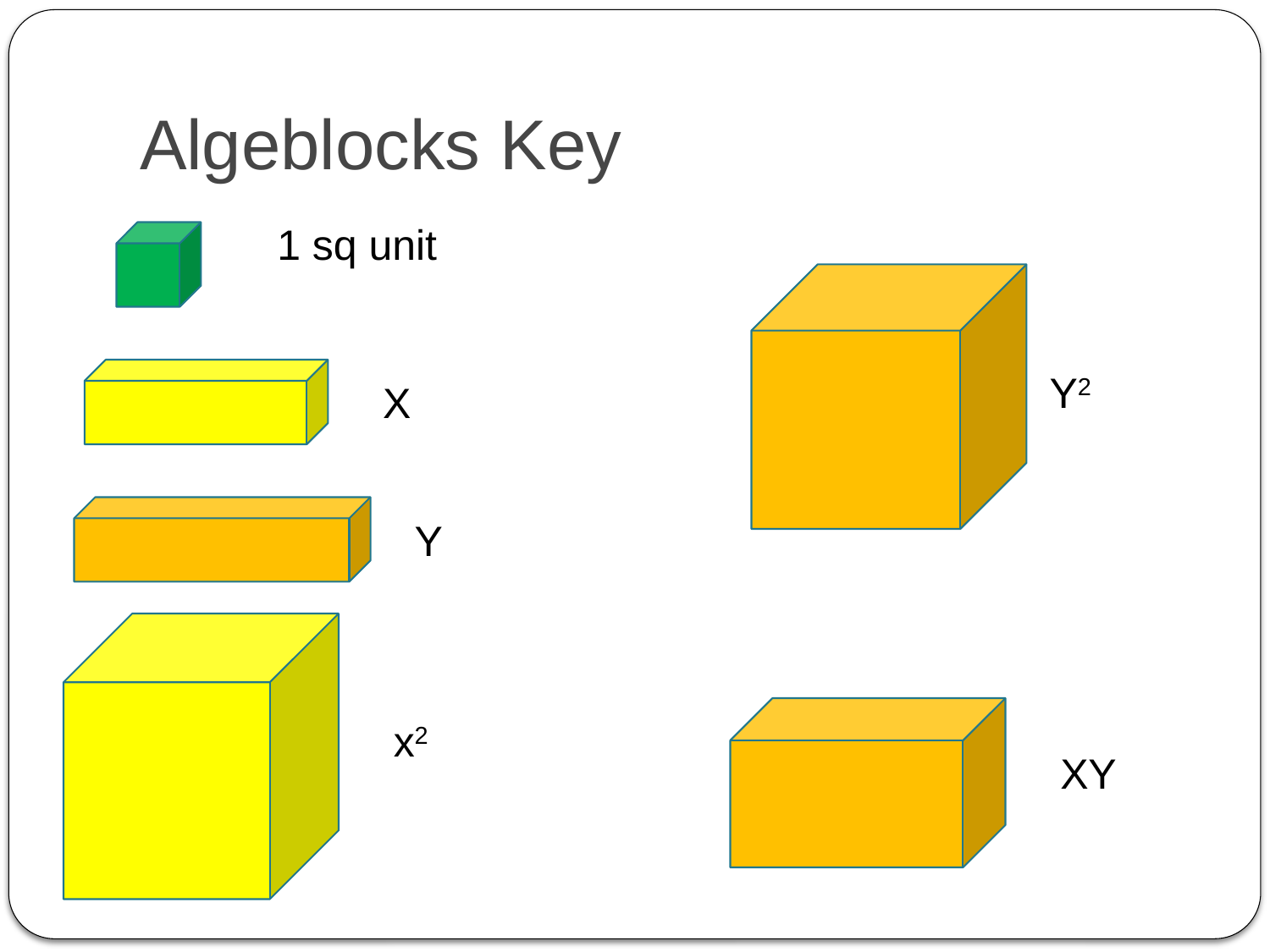

# Algeblocks Key
1 sq unit

Y2
X

Y

x2
XY